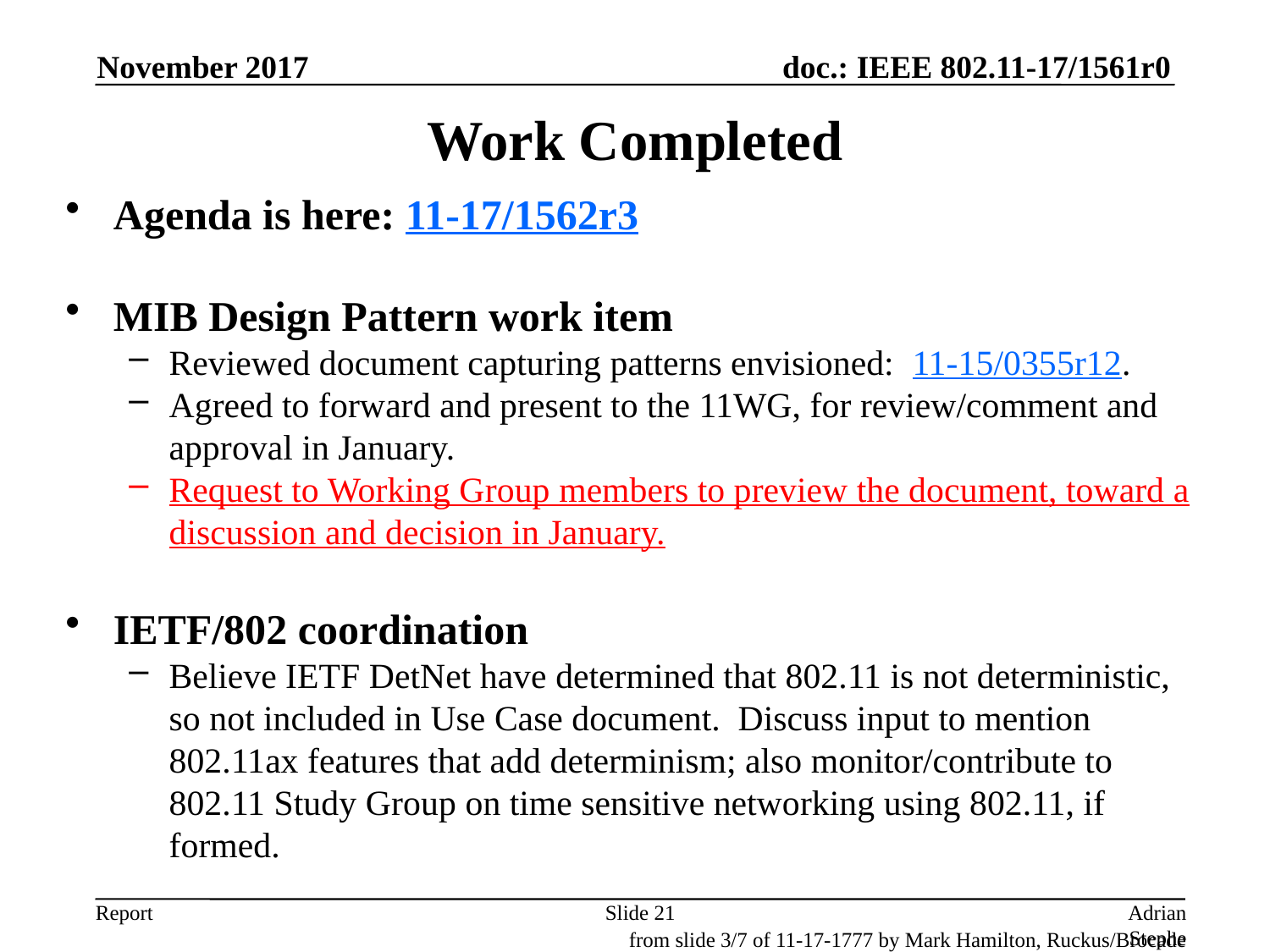

November 2017
# Work Completed
Agenda is here: 11-17/1562r3

MIB Design Pattern work item
Reviewed document capturing patterns envisioned:  11-15/0355r12.
Agreed to forward and present to the 11WG, for review/comment and approval in January.
Request to Working Group members to preview the document, toward a discussion and decision in January.

IETF/802 coordination
Believe IETF DetNet have determined that 802.11 is not deterministic, so not included in Use Case document.  Discuss input to mention 802.11ax features that add determinism; also monitor/contribute to 802.11 Study Group on time sensitive networking using 802.11, if formed.

Slide 21
Adrian Stephens, Intel Corporation
from slide 3/7 of 11-17-1777 by Mark Hamilton, Ruckus/Brocade